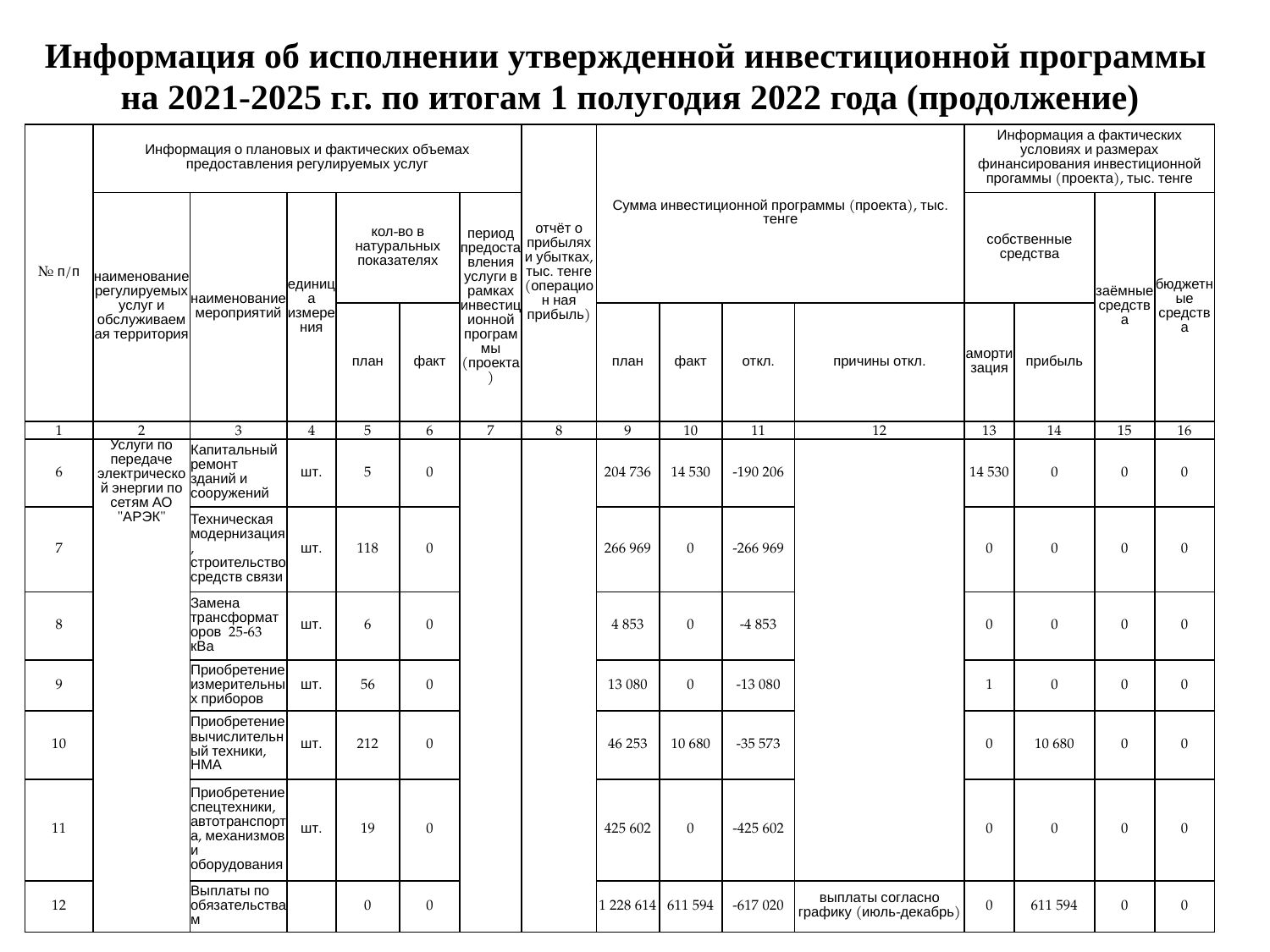

Информация об исполнении утвержденной инвестиционной программы
на 2021-2025 г.г. по итогам 1 полугодия 2022 года (продолжение)
| № п/п | Информация о плановых и фактических объемах предоставления регулируемых услуг |  |  |  |  |  | отчёт о прибылях и убытках, тыс. тенге (операцион ная прибыль) | Сумма инвестиционной программы (проекта), тыс. тенге |  |  |  | Информация а фактических условиях и размерах финансирования инвестиционной прогаммы (проекта), тыс. тенге |  |  |  |
| --- | --- | --- | --- | --- | --- | --- | --- | --- | --- | --- | --- | --- | --- | --- | --- |
|  | наименование регулируемых услуг и обслуживаемая территория | наименование мероприятий | единица измерения | кол-во в натуральных показателях |  | период предоставления услуги в рамках инвестиционной программы (проекта) |  |  |  |  |  | собственные средства |  | заёмные средства | бюджетные средства |
|  |  |  |  | план | факт |  |  | план | факт | откл. | причины откл. | амортизация | прибыль |  |  |
| 1 | 2 | 3 | 4 | 5 | 6 | 7 | 8 | 9 | 10 | 11 | 12 | 13 | 14 | 15 | 16 |
| 6 | Услуги по передаче электрической энергии по сетям АО "АРЭК" | Капитальный ремонт зданий и сооружений | шт. | 5 | 0 |  |  | 204 736 | 14 530 | -190 206 |  | 14 530 | 0 | 0 | 0 |
| 7 |  | Техническая модернизация, строительство средств связи | шт. | 118 | 0 |  |  | 266 969 | 0 | -266 969 |  | 0 | 0 | 0 | 0 |
| 8 |  | Замена трансформаторов 25-63 кВа | шт. | 6 | 0 |  |  | 4 853 | 0 | -4 853 |  | 0 | 0 | 0 | 0 |
| 9 |  | Приобретение измерительных приборов | шт. | 56 | 0 |  |  | 13 080 | 0 | -13 080 |  | 1 | 0 | 0 | 0 |
| 10 |  | Приобретение вычислительный техники, НМА | шт. | 212 | 0 |  |  | 46 253 | 10 680 | -35 573 |  | 0 | 10 680 | 0 | 0 |
| 11 |  | Приобретение спецтехники, автотранспорта, механизмов и оборудования | шт. | 19 | 0 |  |  | 425 602 | 0 | -425 602 |  | 0 | 0 | 0 | 0 |
| 12 |  | Выплаты по обязательствам |  | 0 | 0 |  |  | 1 228 614 | 611 594 | -617 020 | выплаты согласно графику (июль-декабрь) | 0 | 611 594 | 0 | 0 |